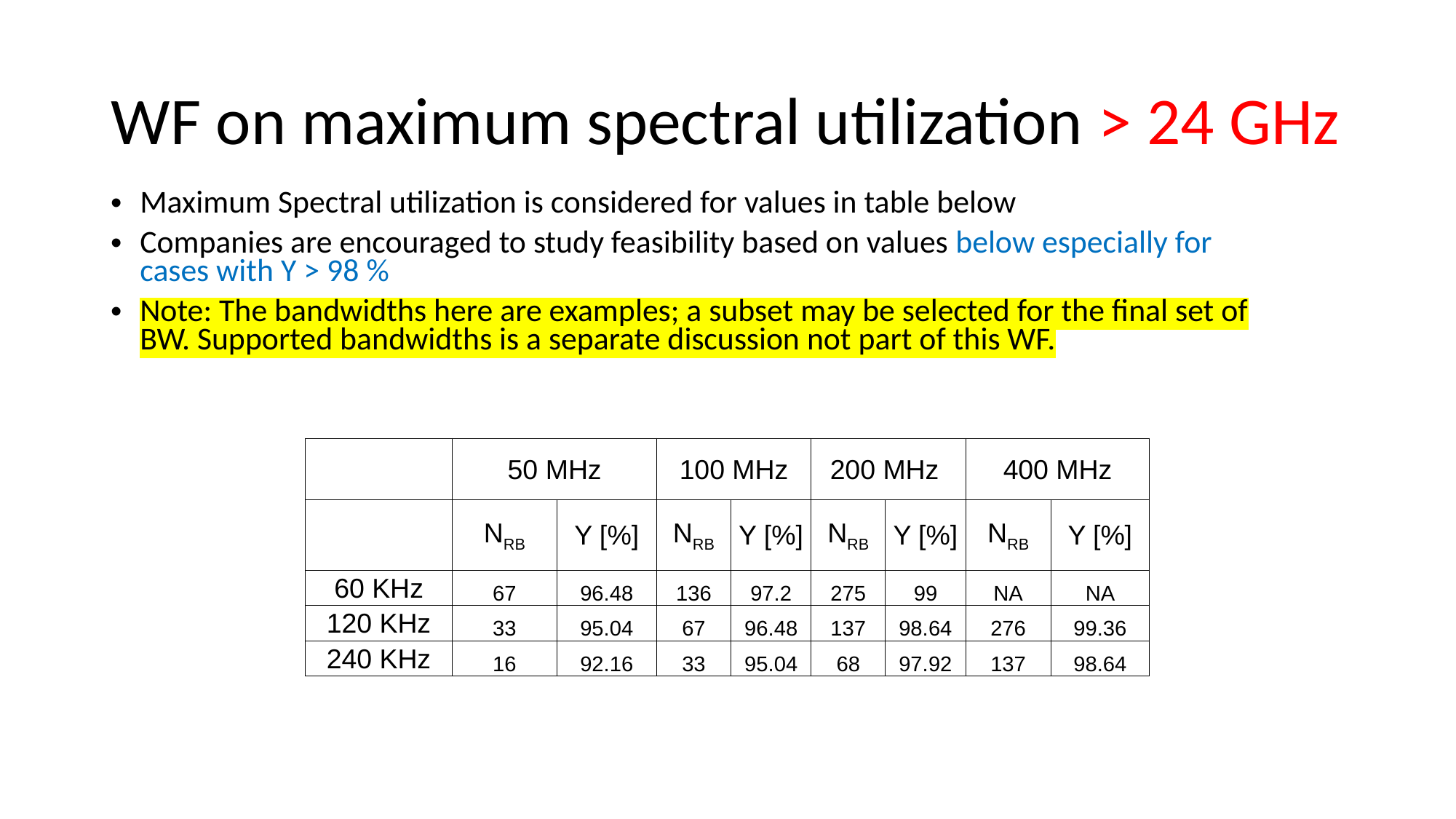

# WF on maximum spectral utilization > 24 GHz
Maximum Spectral utilization is considered for values in table below
Companies are encouraged to study feasibility based on values below especially for cases with Y > 98 %
Note: The bandwidths here are examples; a subset may be selected for the final set of BW. Supported bandwidths is a separate discussion not part of this WF.
|  | 50 MHz |  | 100 MHz |  | 200 MHz |  | 400 MHz |  |
| --- | --- | --- | --- | --- | --- | --- | --- | --- |
|  | NRB | Y [%] | NRB | Y [%] | NRB | Y [%] | NRB | Y [%] |
| 60 KHz | 67 | 96.48 | 136 | 97.2 | 275 | 99 | NA | NA |
| 120 KHz | 33 | 95.04 | 67 | 96.48 | 137 | 98.64 | 276 | 99.36 |
| 240 KHz | 16 | 92.16 | 33 | 95.04 | 68 | 97.92 | 137 | 98.64 |